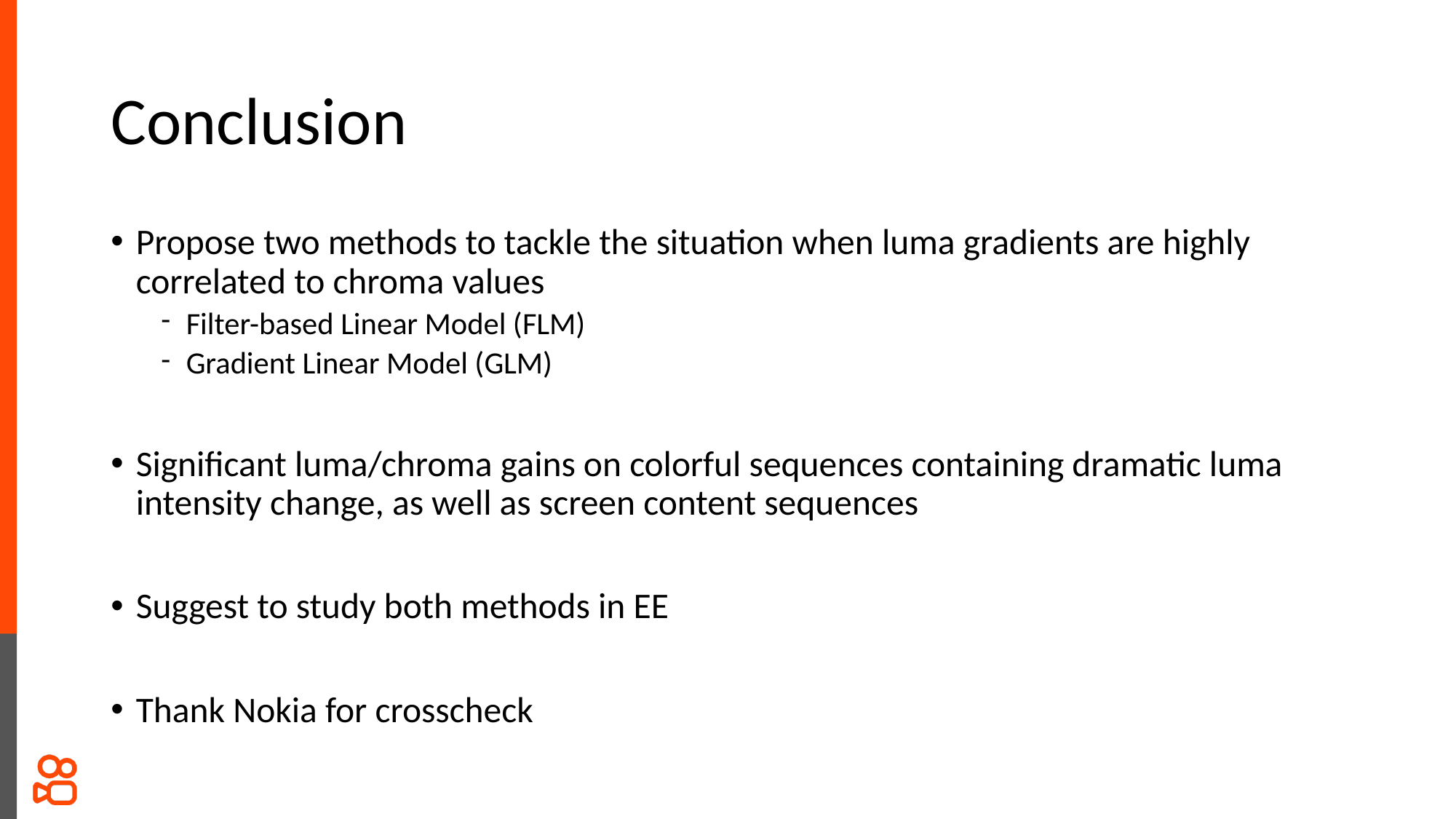

# Conclusion
Propose two methods to tackle the situation when luma gradients are highly correlated to chroma values
Filter-based Linear Model (FLM)
Gradient Linear Model (GLM)

Significant luma/chroma gains on colorful sequences containing dramatic luma intensity change, as well as screen content sequences

Suggest to study both methods in EE

Thank Nokia for crosscheck